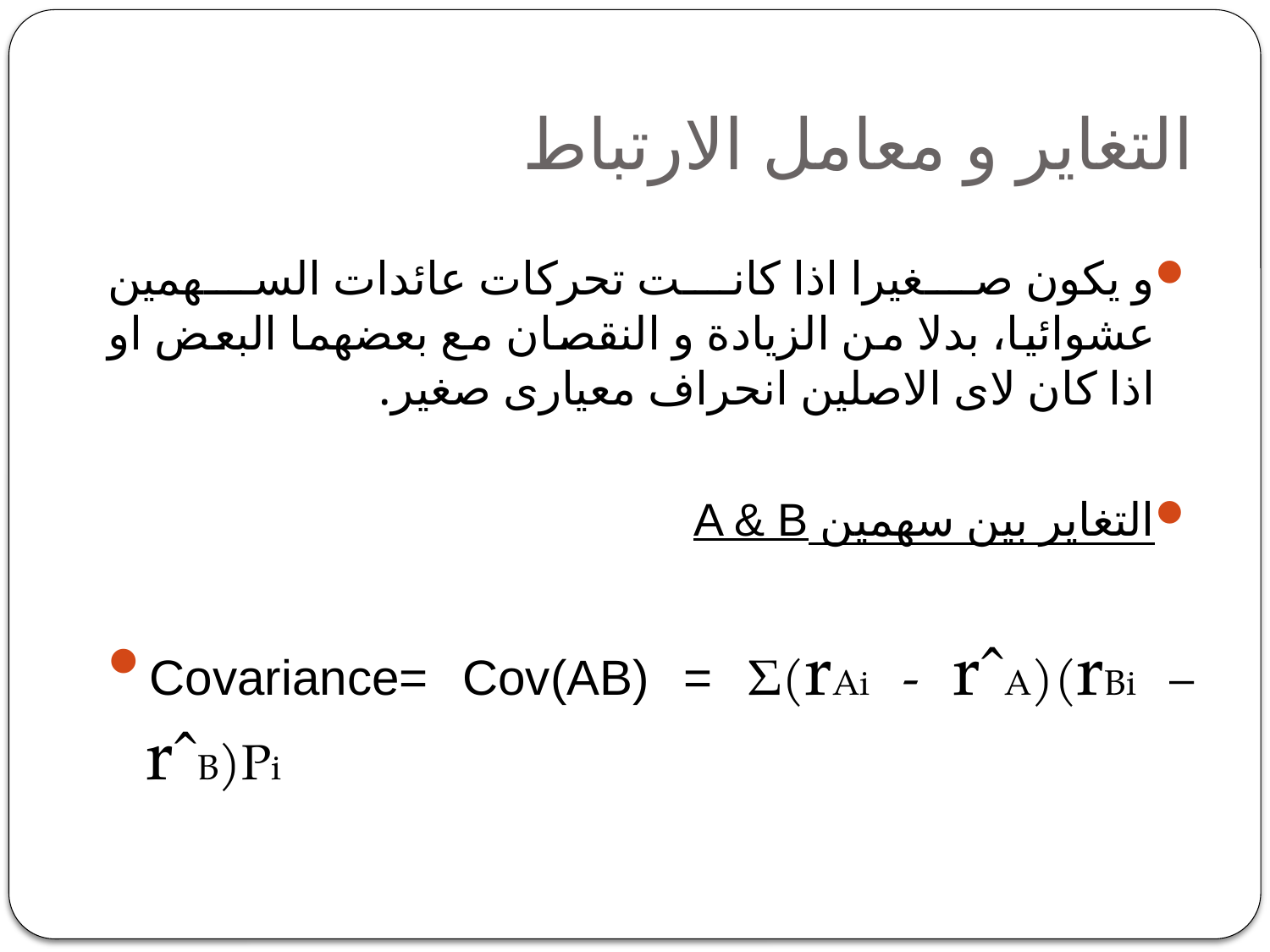

# التغاير و معامل الارتباط
و يكون صغيرا اذا كانت تحركات عائدات السهمين عشوائيا، بدلا من الزيادة و النقصان مع بعضهما البعض او اذا كان لاى الاصلين انحراف معيارى صغير.

التغاير بين سهمين A & B

Covariance= Cov(AB) = Σ(rAi - rˆA)(rBi – rˆB)Pi